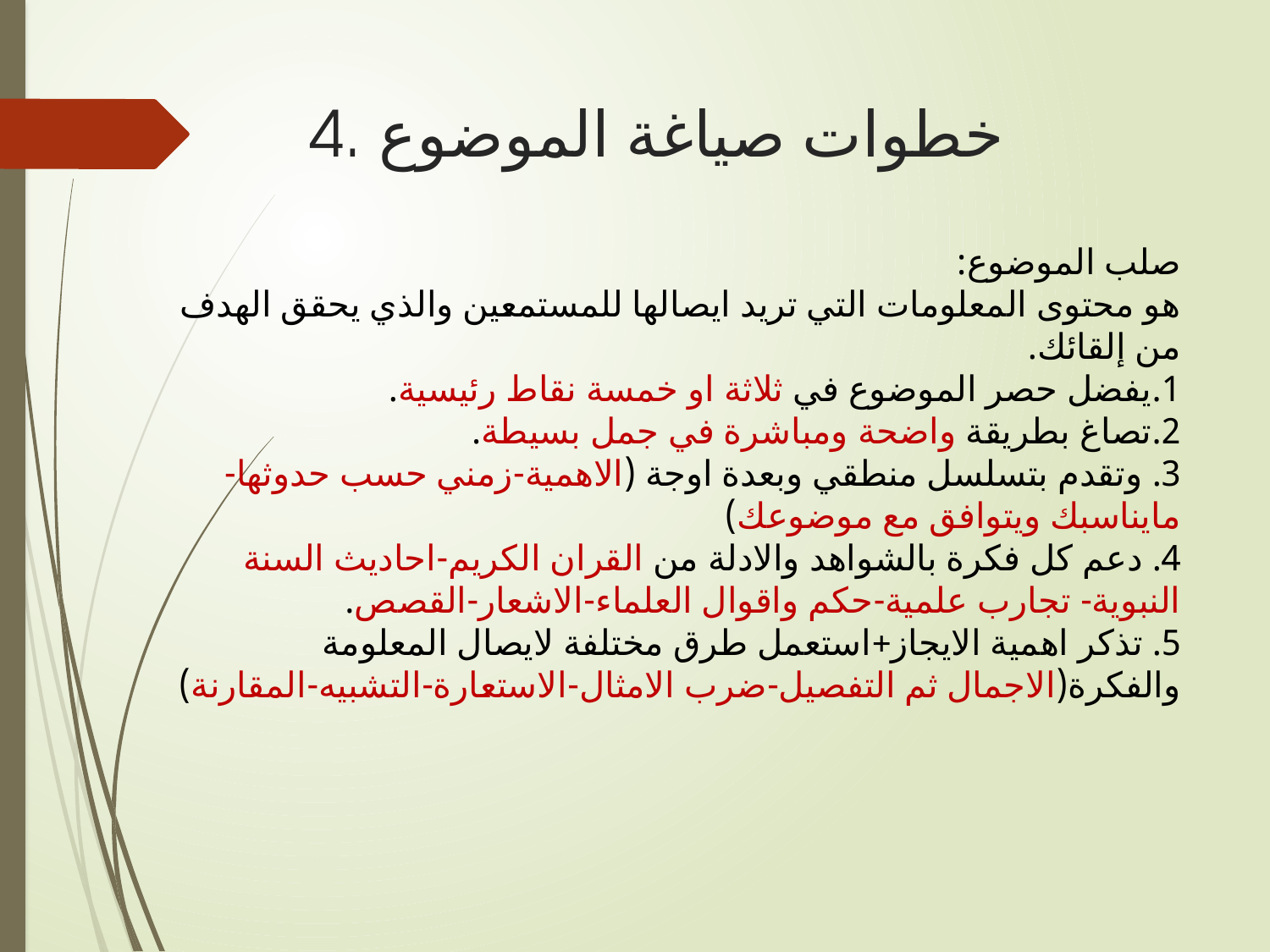

# 4. خطوات صياغة الموضوع
صلب الموضوع:
هو محتوى المعلومات التي تريد ايصالها للمستمعين والذي يحقق الهدف من إلقائك.
1.يفضل حصر الموضوع في ثلاثة او خمسة نقاط رئيسية.
2.تصاغ بطريقة واضحة ومباشرة في جمل بسيطة.
3. وتقدم بتسلسل منطقي وبعدة اوجة (الاهمية-زمني حسب حدوثها-مايناسبك ويتوافق مع موضوعك)
4. دعم كل فكرة بالشواهد والادلة من القران الكريم-احاديث السنة النبوية- تجارب علمية-حكم واقوال العلماء-الاشعار-القصص.
5. تذكر اهمية الايجاز+استعمل طرق مختلفة لايصال المعلومة والفكرة(الاجمال ثم التفصيل-ضرب الامثال-الاستعارة-التشبيه-المقارنة)